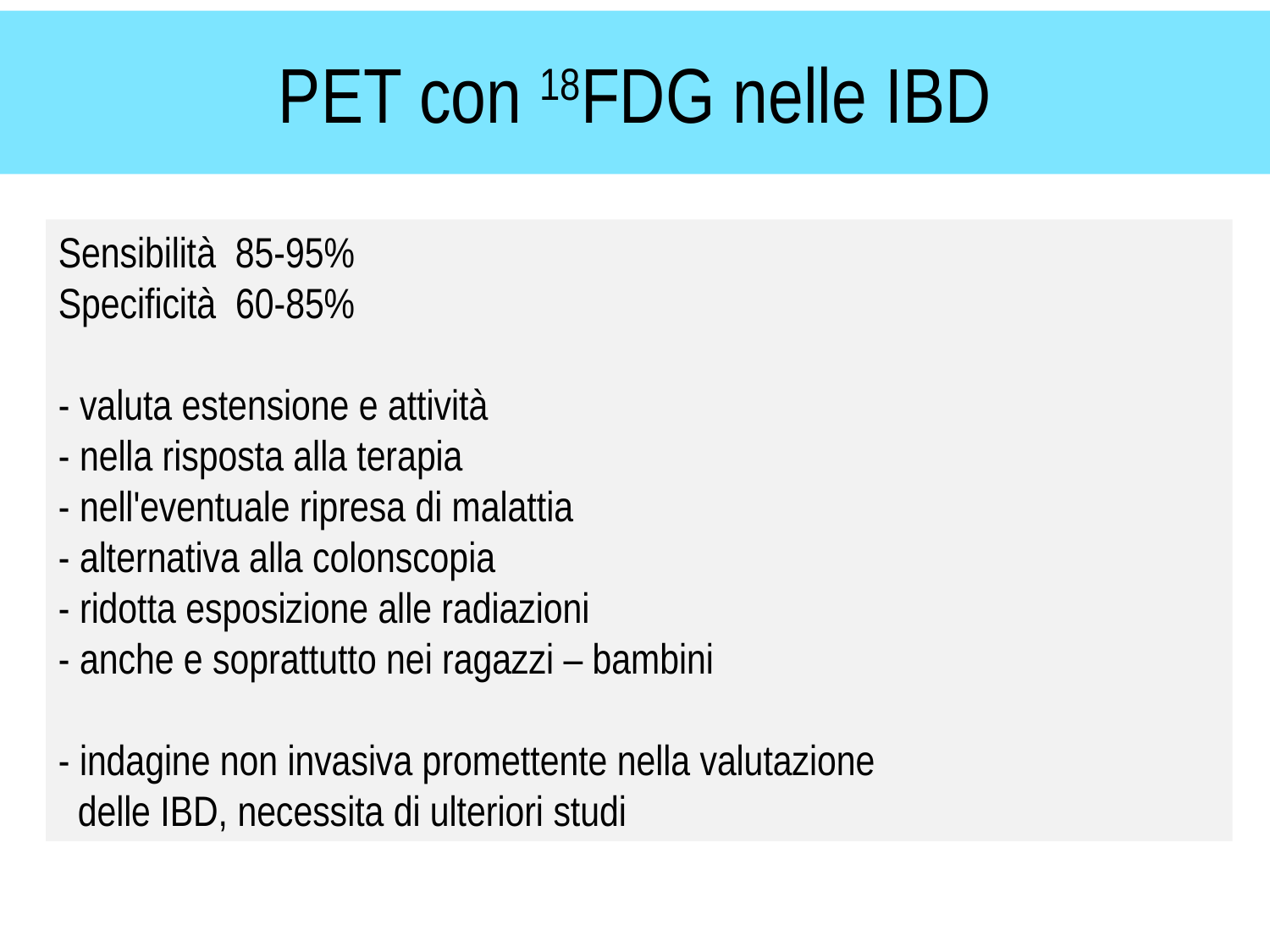

# PET con 18FDG nelle IBD
Sensibilità  85-95%
Specificità  60-85%

- valuta estensione e attività
- nella risposta alla terapia
- nell'eventuale ripresa di malattia
- alternativa alla colonscopia
- ridotta esposizione alle radiazioni
- anche e soprattutto nei ragazzi – bambini

- indagine non invasiva promettente nella valutazione
  delle IBD, necessita di ulteriori studi